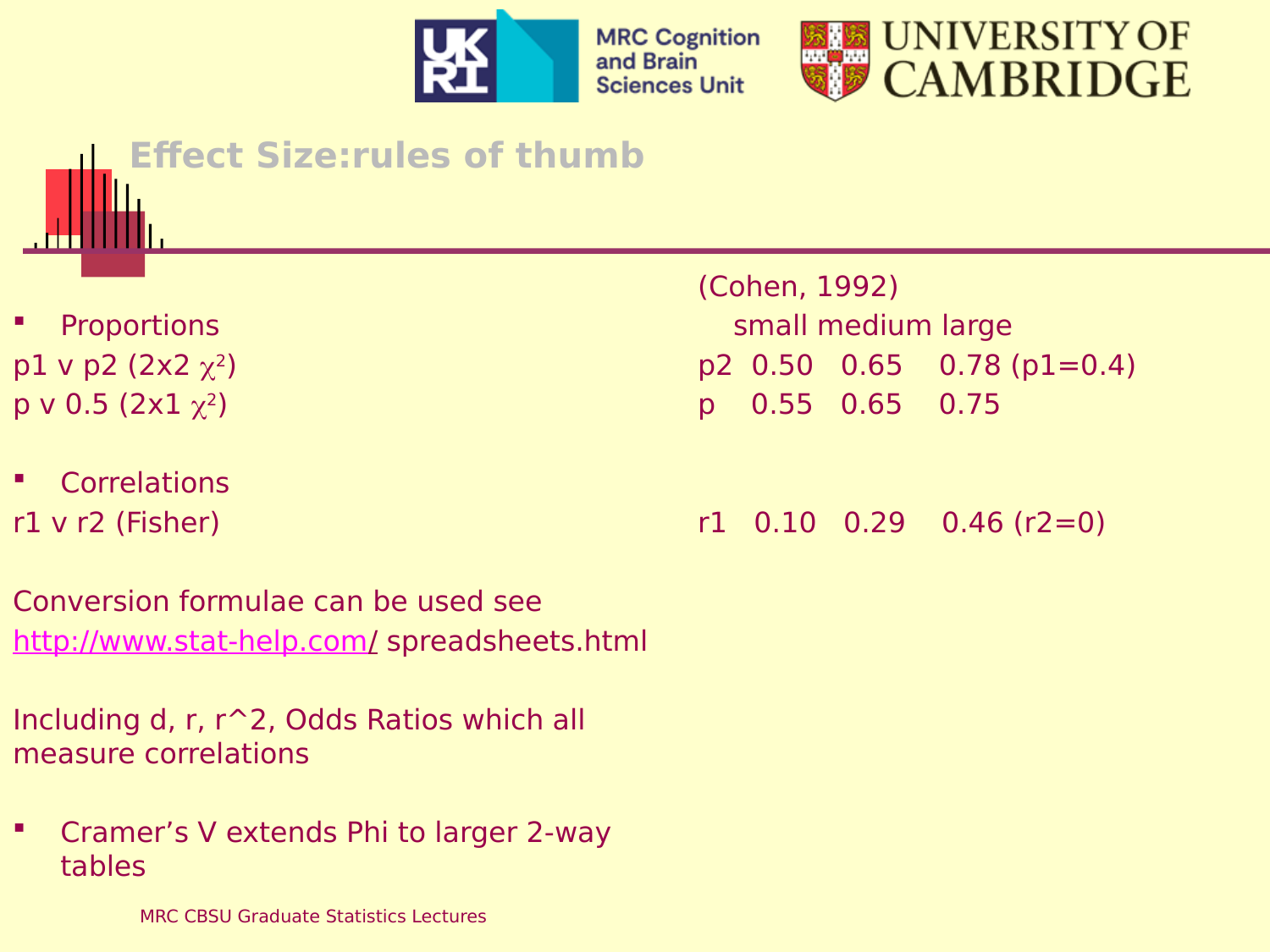

# Effect Size:rules of thumb

Proportions
p1 v p2 (2x2 χ2)
p v 0.5 (2x1 χ2)

Correlations
r1 v r2 (Fisher)

Conversion formulae can be used see
http://www.stat-help.com/ spreadsheets.html

Including d, r, r^2, Odds Ratios which all measure correlations

Cramer’s V extends Phi to larger 2-way tables

(Cohen, 1992)
    small medium large
p2  0.50   0.65    0.78 (p1=0.4)
p    0.55   0.65    0.75

r1   0.10   0.29    0.46 (r2=0)
MRC CBSU Graduate Statistics Lectures